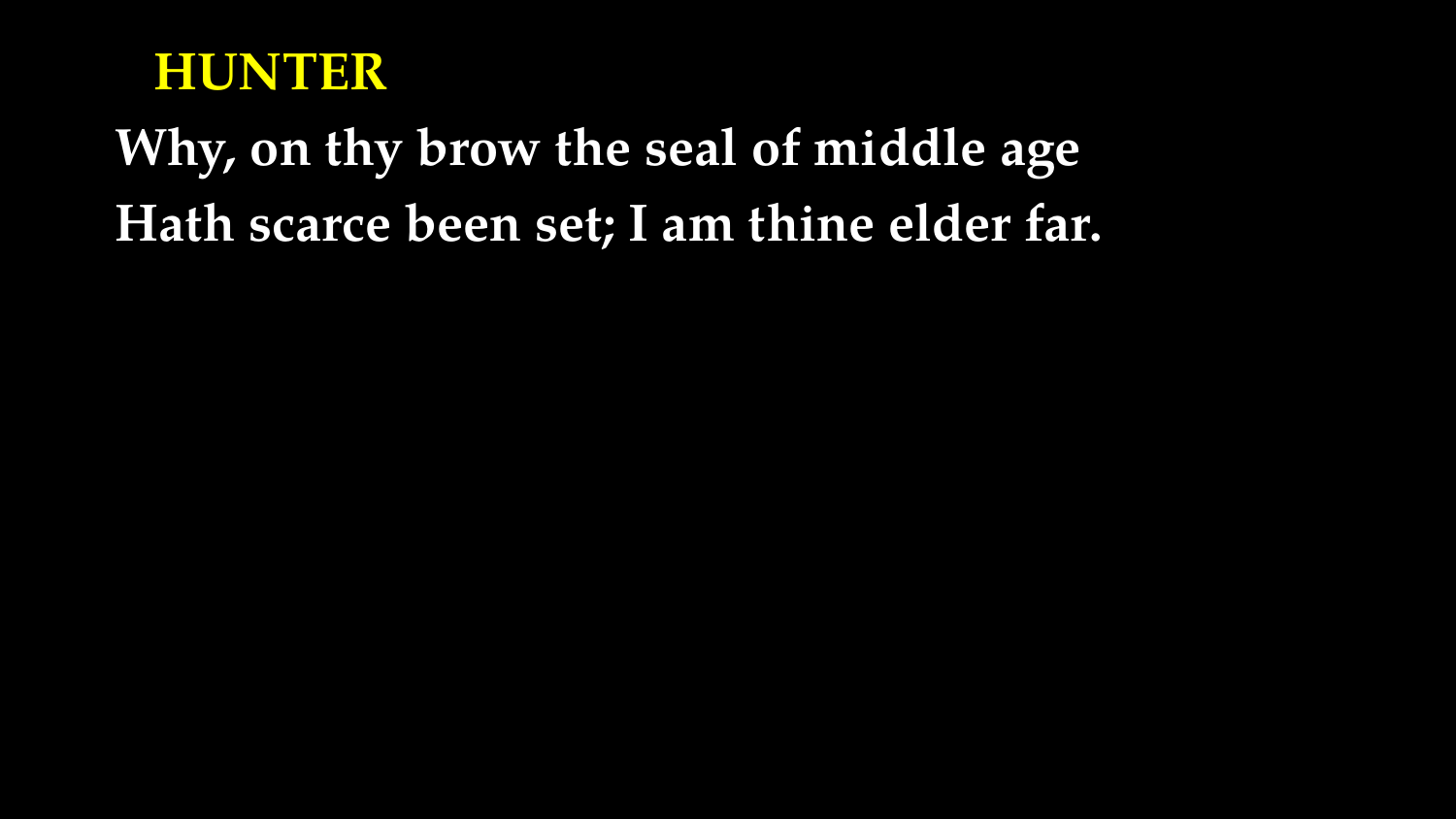

# HUNTER Why, on thy brow the seal of middle age Hath scarce been set; I am thine elder far.